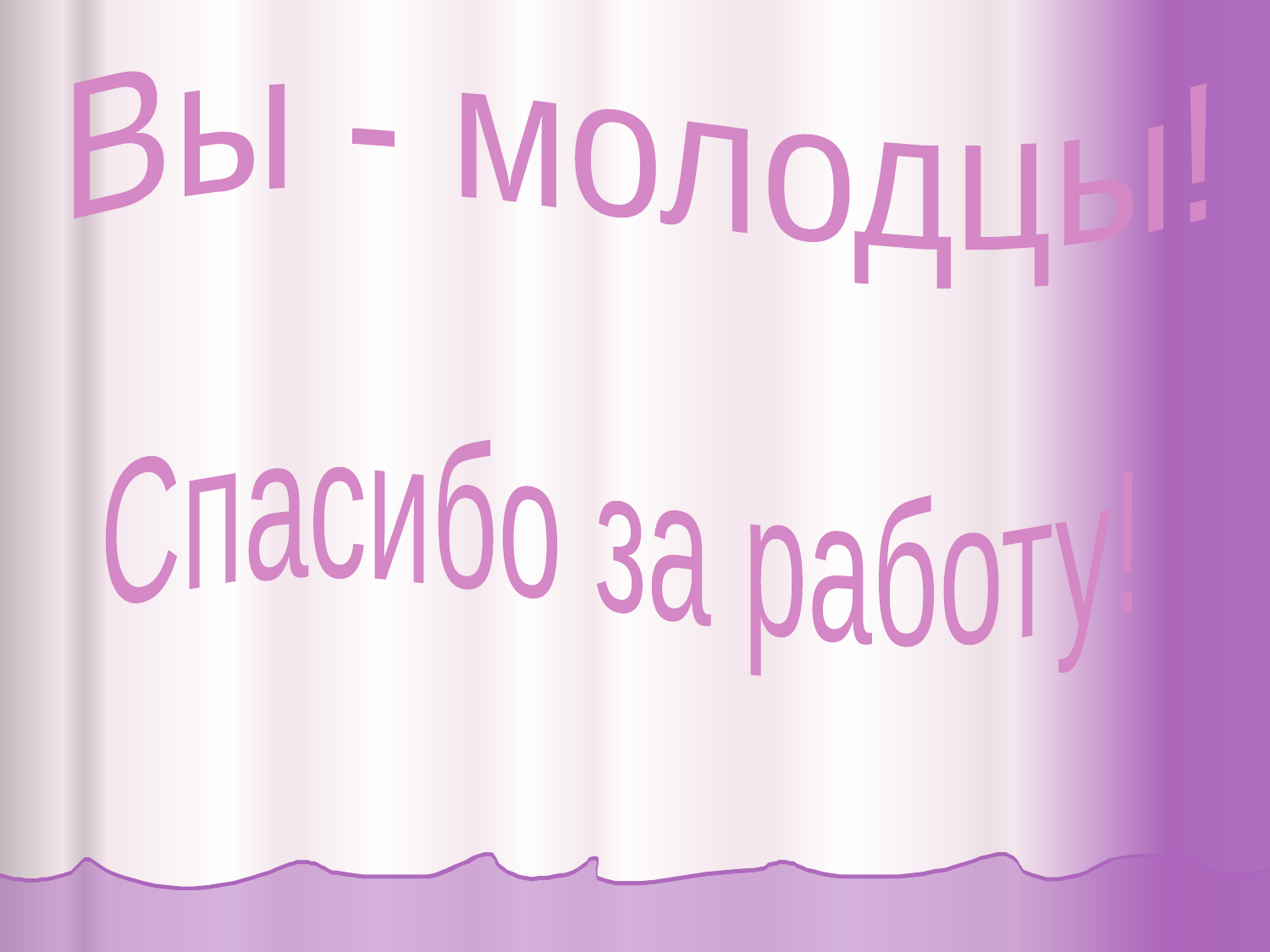

#
Вы - молодцы!

Спасибо за работу!